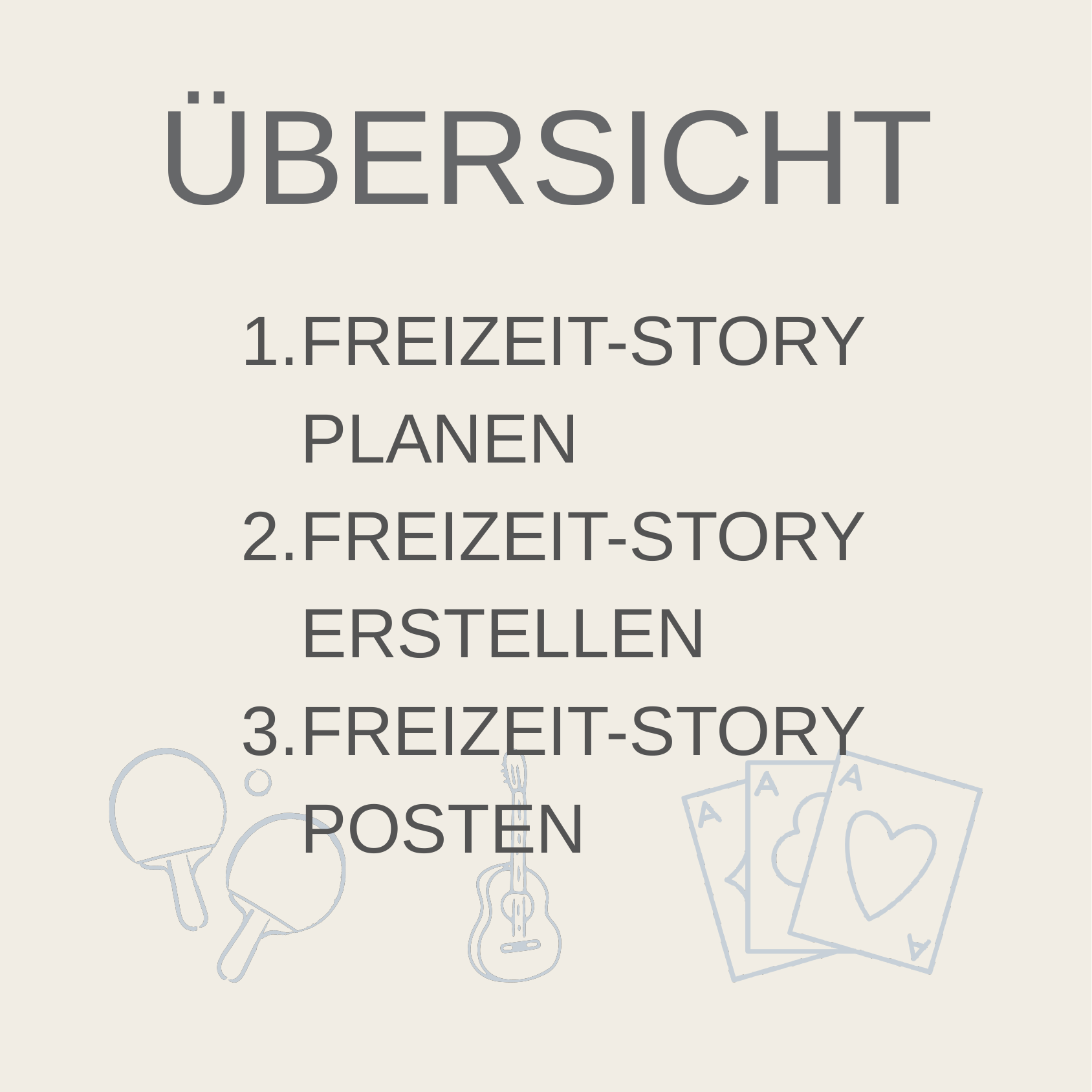

ÜBERSICHT
FREIZEIT-STORY PLANEN
FREIZEIT-STORY ERSTELLEN
FREIZEIT-STORY POSTEN